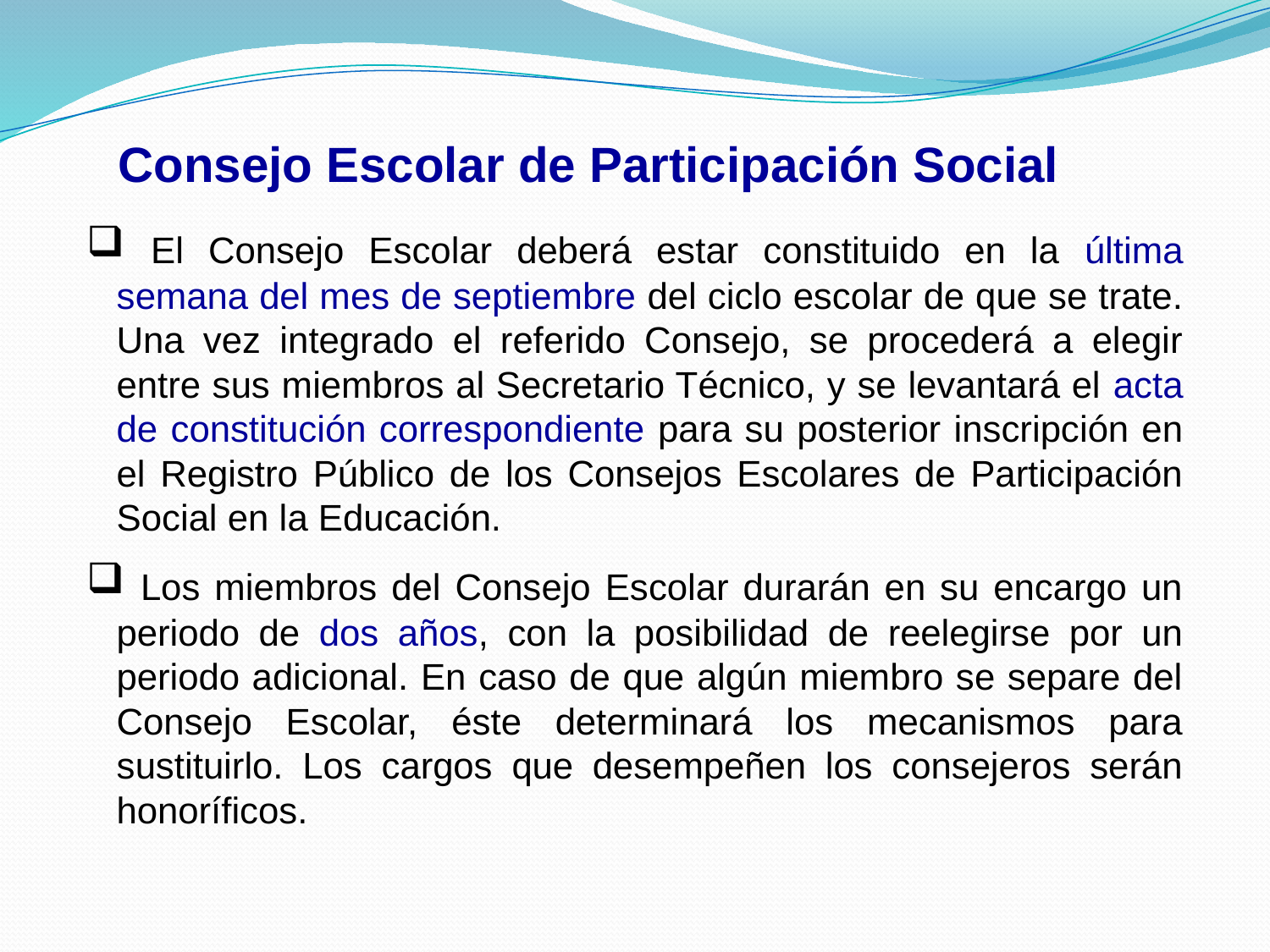

Consejo Escolar de Participación Social
 El Consejo Escolar deberá estar constituido en la última semana del mes de septiembre del ciclo escolar de que se trate. Una vez integrado el referido Consejo, se procederá a elegir entre sus miembros al Secretario Técnico, y se levantará el acta de constitución correspondiente para su posterior inscripción en el Registro Público de los Consejos Escolares de Participación Social en la Educación.
 Los miembros del Consejo Escolar durarán en su encargo un periodo de dos años, con la posibilidad de reelegirse por un periodo adicional. En caso de que algún miembro se separe del Consejo Escolar, éste determinará los mecanismos para sustituirlo. Los cargos que desempeñen los consejeros serán honoríficos.